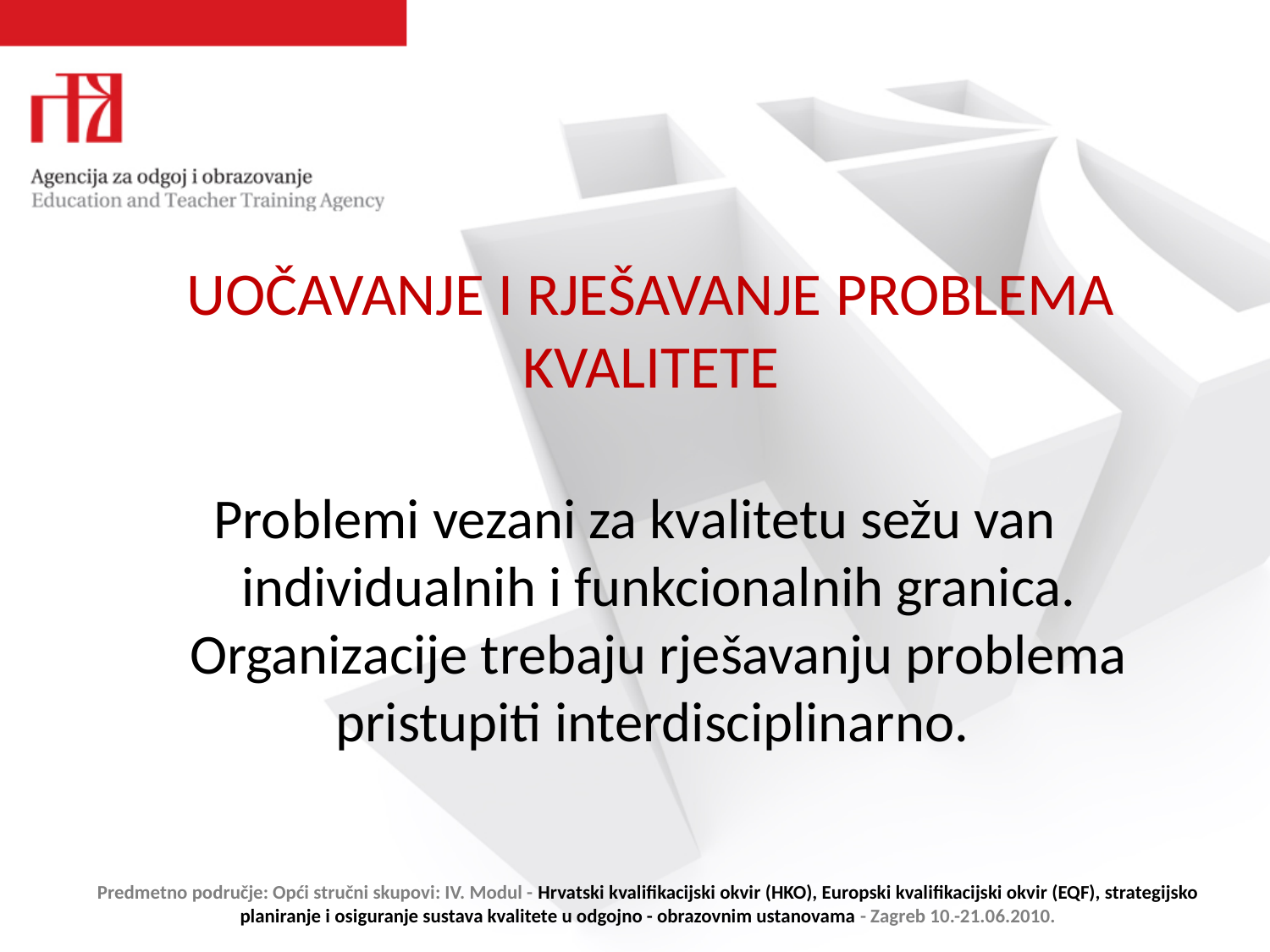

# UOČAVANJE I RJEŠAVANJE PROBLEMA KVALITETE
Problemi vezani za kvalitetu sežu van individualnih i funkcionalnih granica. Organizacije trebaju rješavanju problema pristupiti interdisciplinarno.